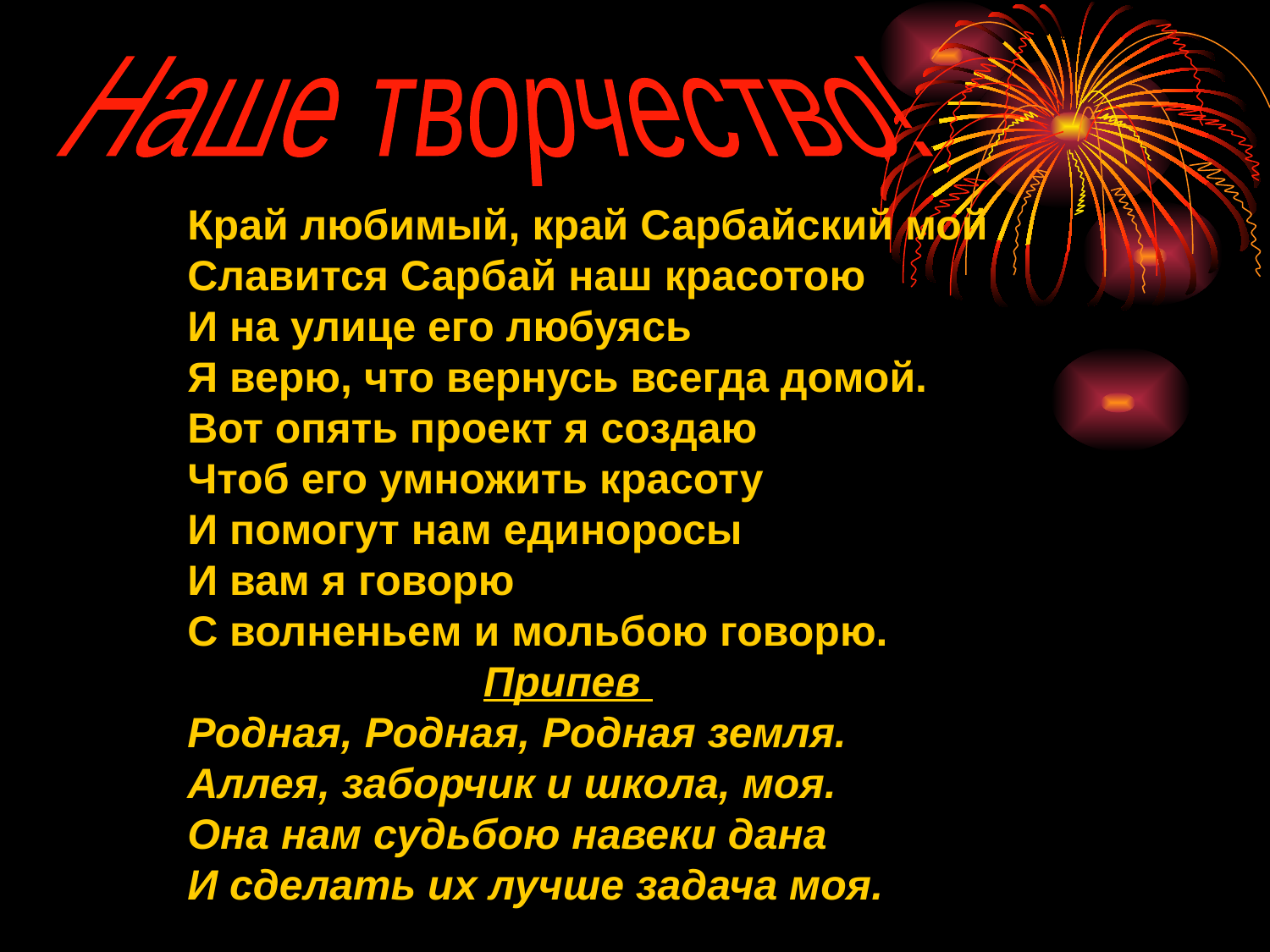

Наше творчество!

Край любимый, край Сарбайский мой
Славится Сарбай наш красотою
И на улице его любуясь
Я верю, что вернусь всегда домой.
Вот опять проект я создаю
Чтоб его умножить красоту
И помогут нам единоросы
И вам я говорю
С волненьем и мольбою говорю.
                         Припев
Родная, Родная, Родная земля.
Аллея, заборчик и школа, моя.
Она нам судьбою навеки дана
И сделать их лучше задача моя.